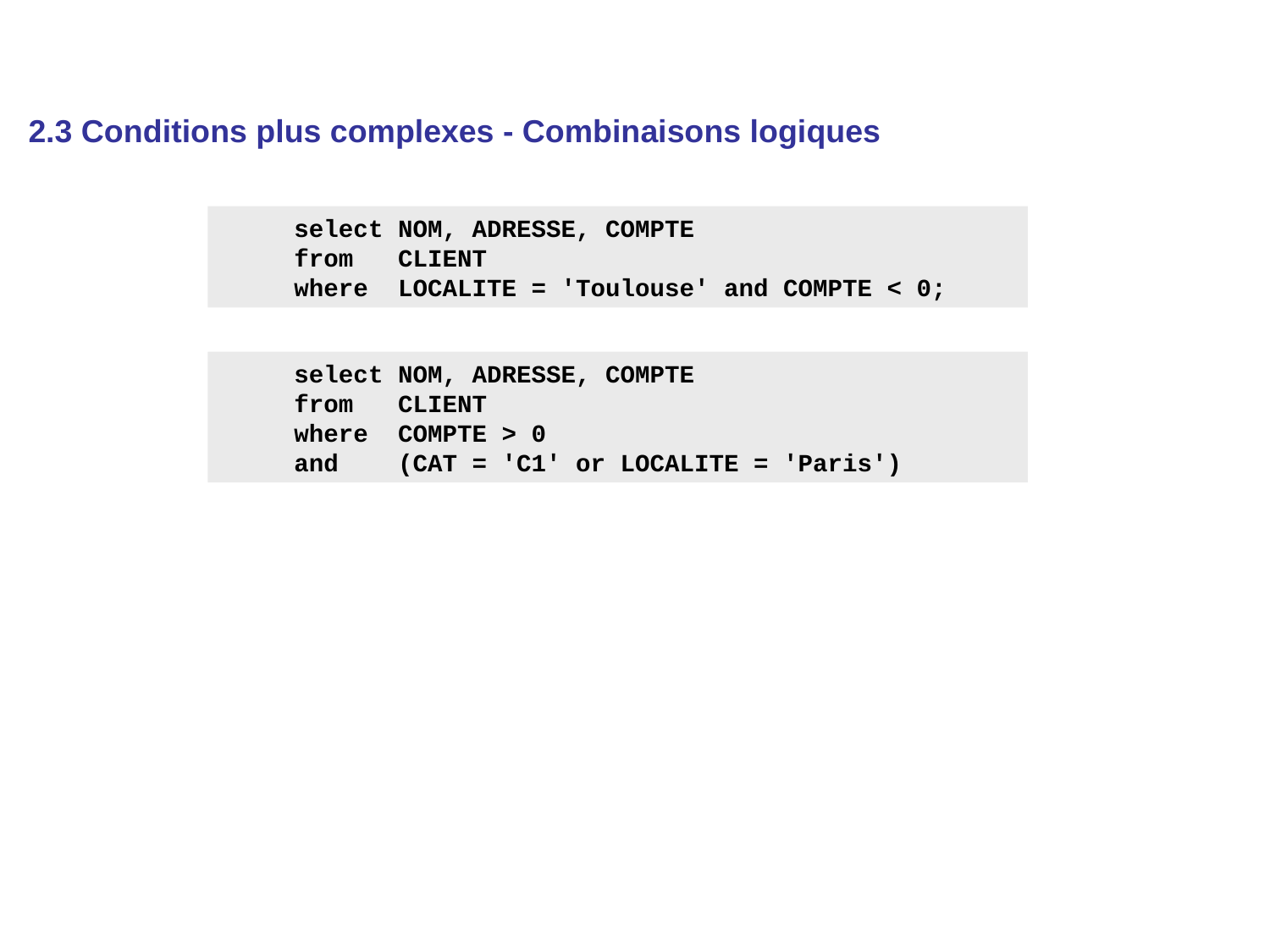

2.3 Conditions plus complexes - Combinaisons logiques
     select NOM, ADRESSE, COMPTE
     from   CLIENT
     where  LOCALITE = 'Toulouse' and COMPTE < 0;
     select NOM, ADRESSE, COMPTE
     from   CLIENT
     where  COMPTE > 0
     and    (CAT = 'C1' or LOCALITE = 'Paris')